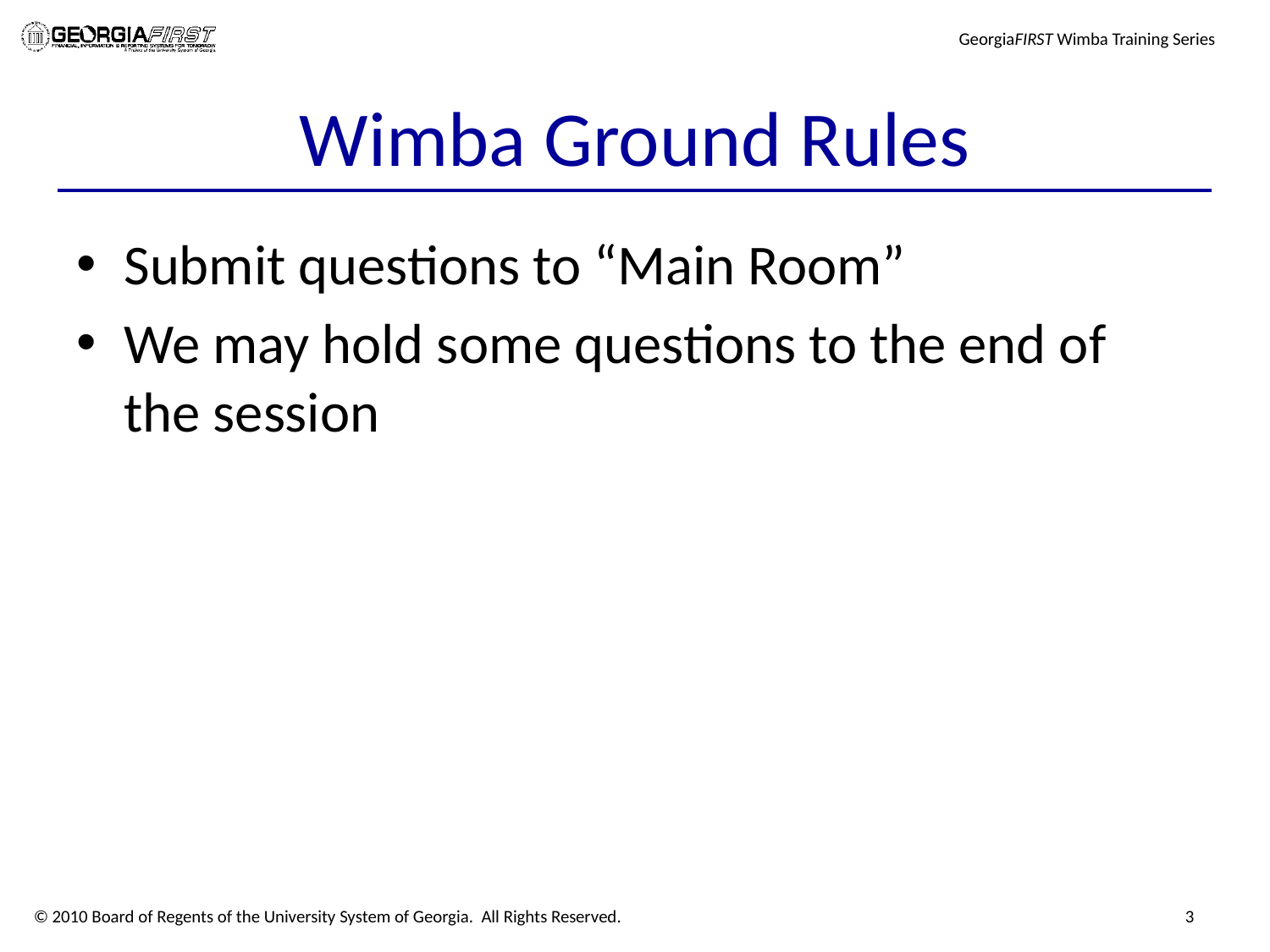

# Wimba Ground Rules
Submit questions to “Main Room”
We may hold some questions to the end of the session